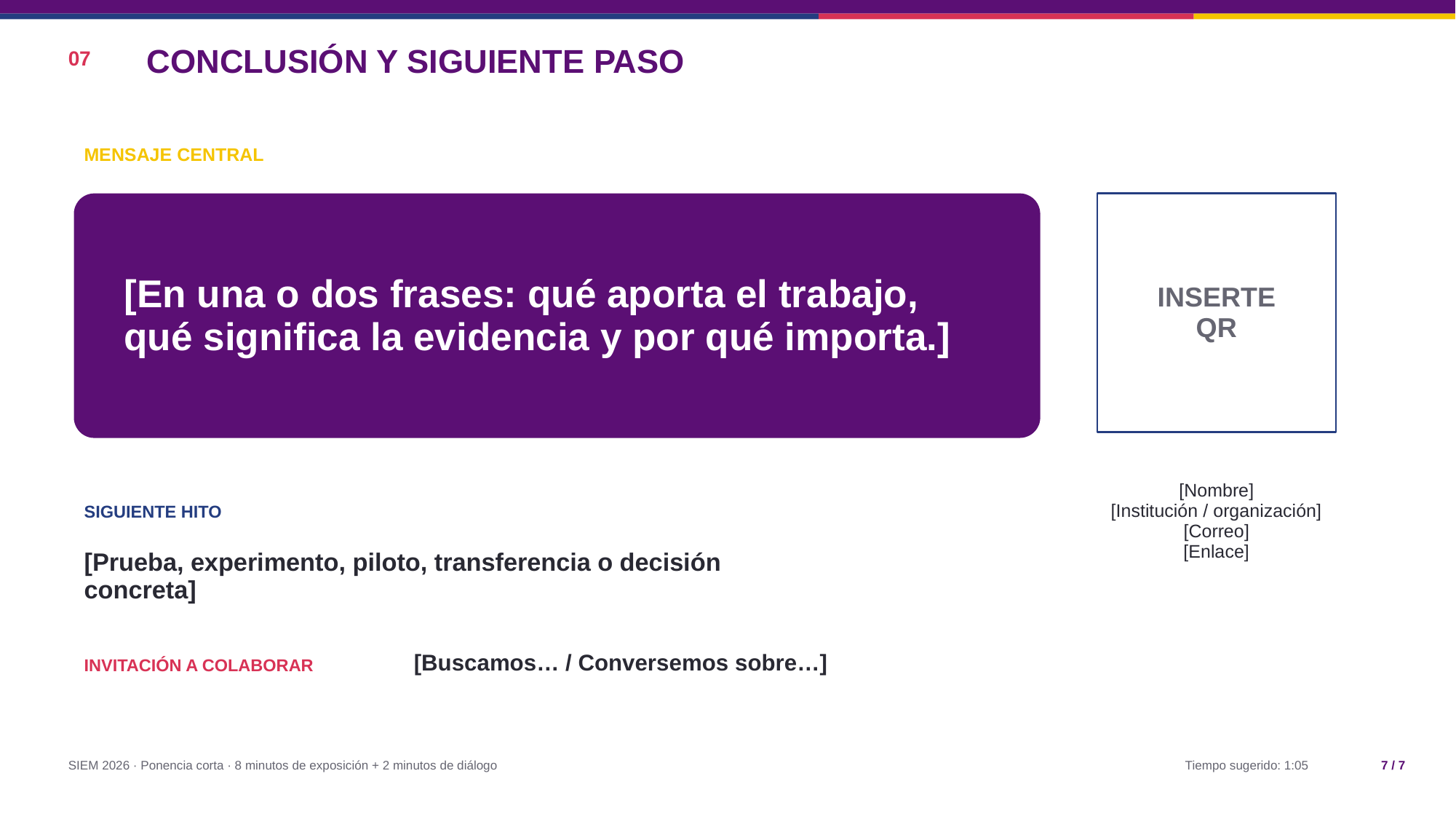

CONCLUSIÓN Y SIGUIENTE PASO
07
MENSAJE CENTRAL

[En una o dos frases: qué aporta el trabajo, qué significa la evidencia y por qué importa.]
INSERTE
QR
[Nombre]
[Institución / organización]
[Correo]
[Enlace]
SIGUIENTE HITO
[Prueba, experimento, piloto, transferencia o decisión concreta]
[Buscamos… / Conversemos sobre…]
INVITACIÓN A COLABORAR
SIEM 2026 · Ponencia corta · 8 minutos de exposición + 2 minutos de diálogo
Tiempo sugerido: 1:05
7 / 7